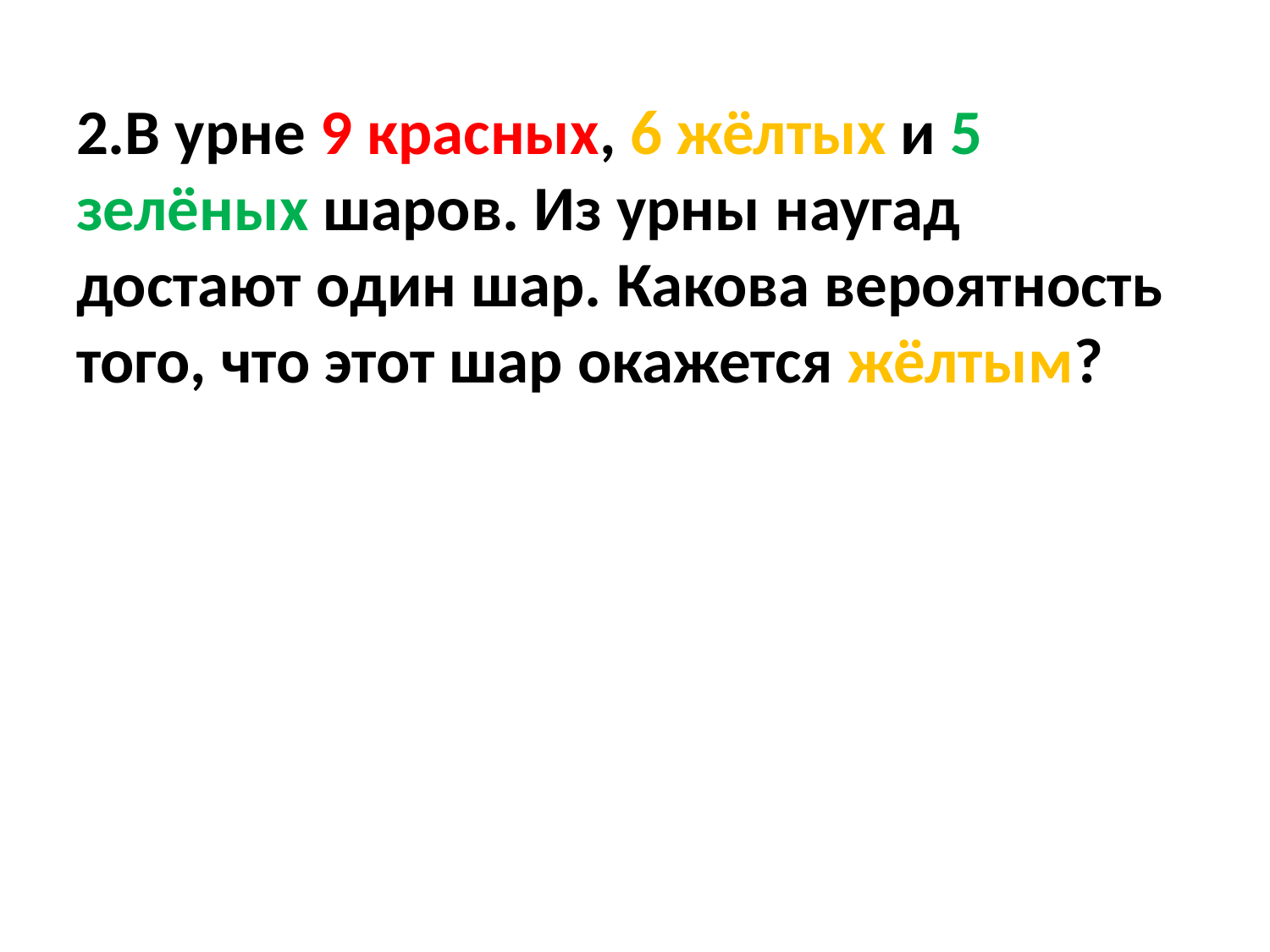

2.В урне 9 красных, 6 жёлтых и 5 зелёных шаров. Из урны наугад достают один шар. Какова вероятность того, что этот шар окажется жёлтым?